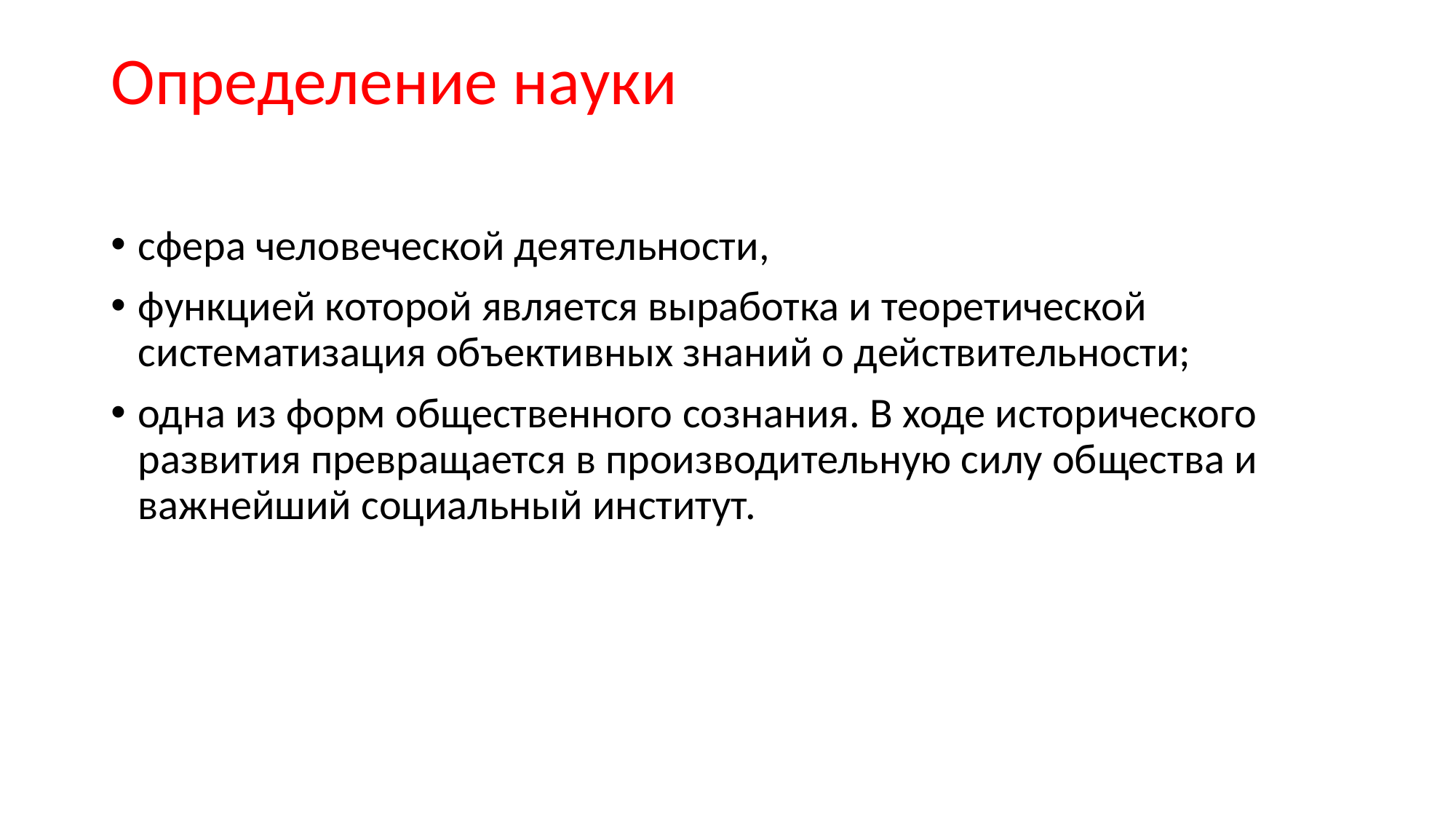

# Определение науки
сфера человеческой деятельности,
функцией которой является выработка и теоретической систематизация объективных знаний о действительности;
одна из форм общественного сознания. В ходе исторического развития превращается в производительную силу общества и важнейший социальный институт.